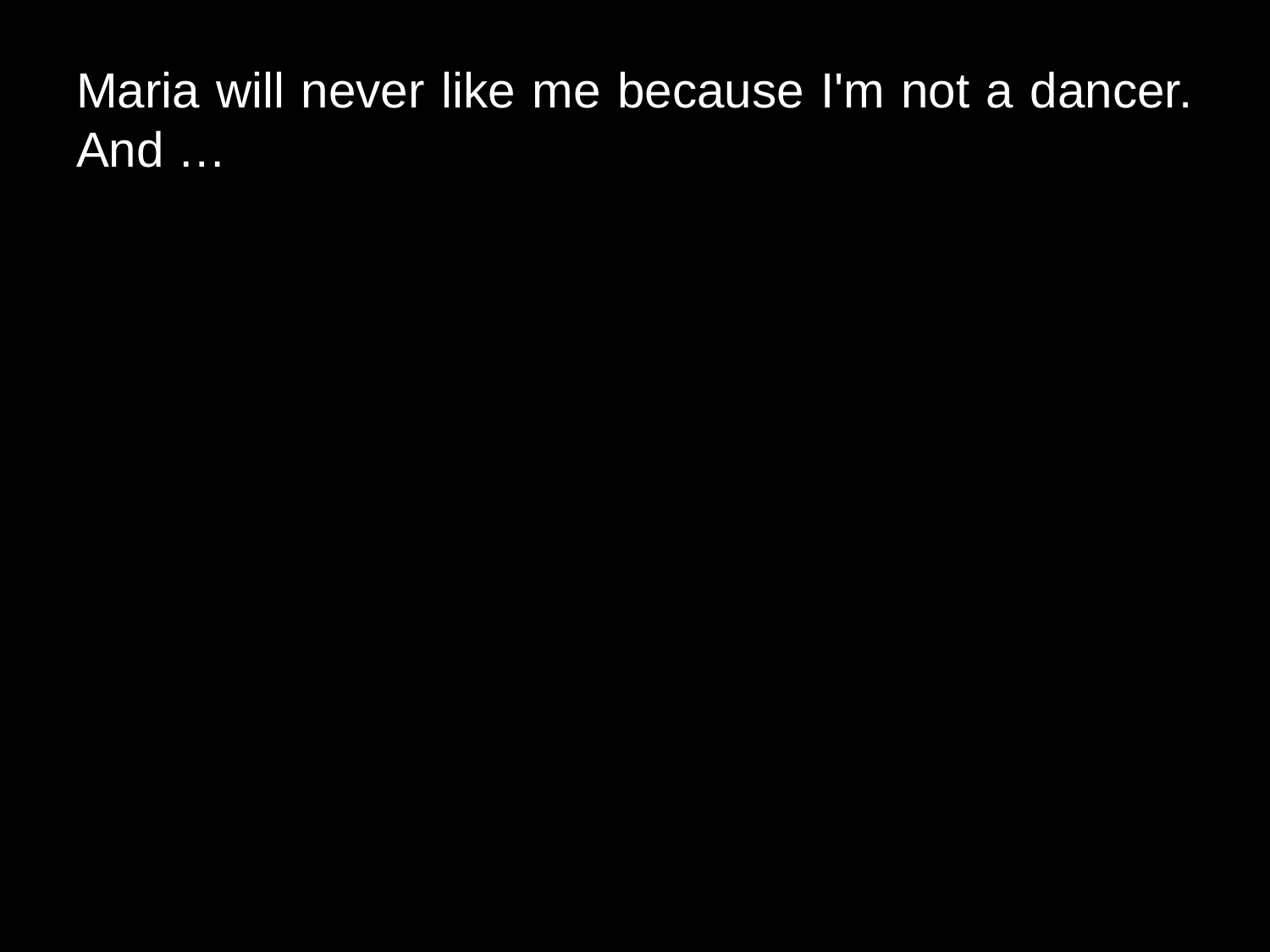

# Maria will never like me because I'm not a dancer. And …